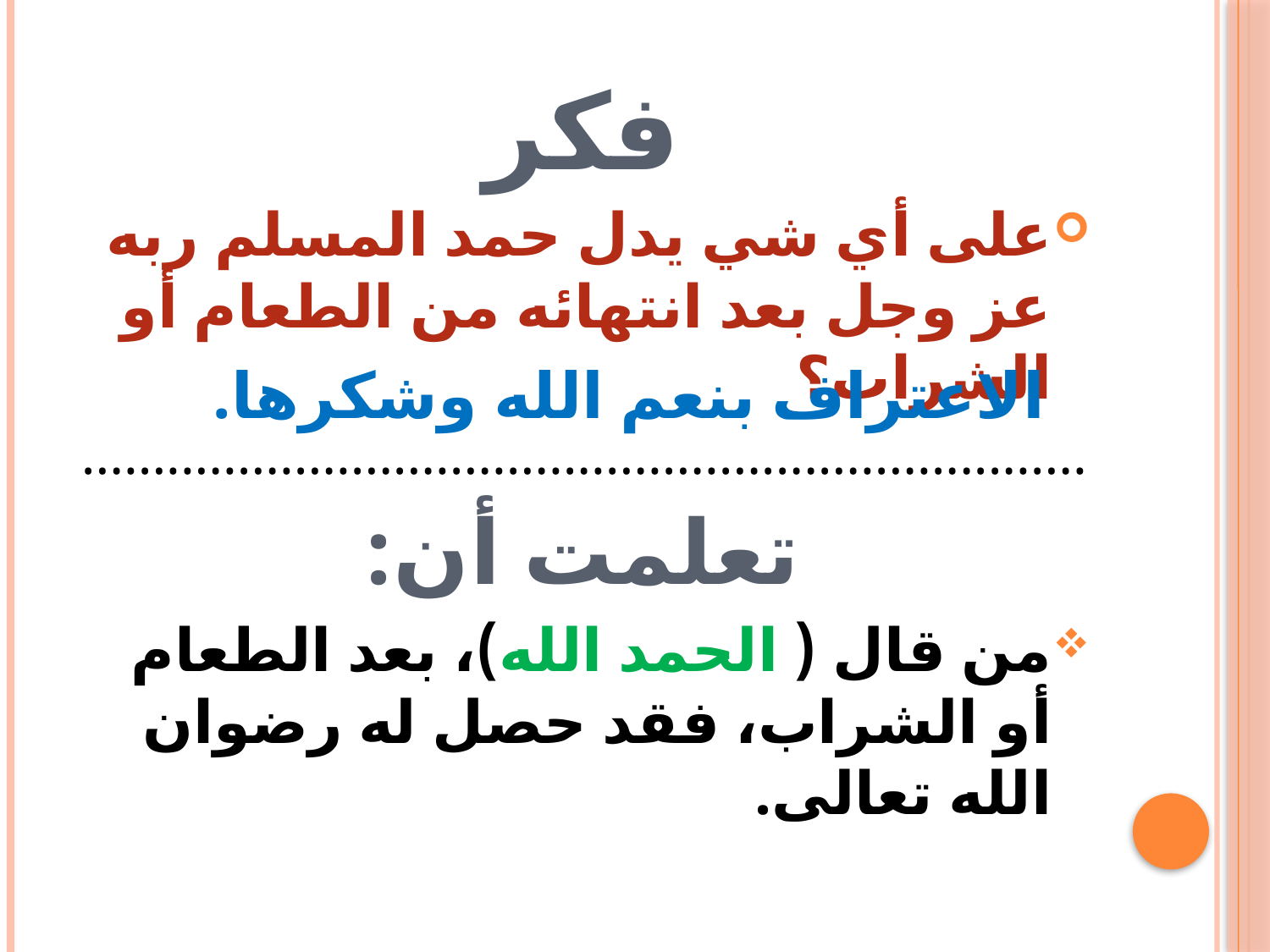

# فكر
على أي شي يدل حمد المسلم ربه عز وجل بعد انتهائه من الطعام أو الشراب؟
.......................................................................
تعلمت أن:
من قال ( الحمد الله)، بعد الطعام أو الشراب، فقد حصل له رضوان الله تعالى.
الاعتراف بنعم الله وشكرها.